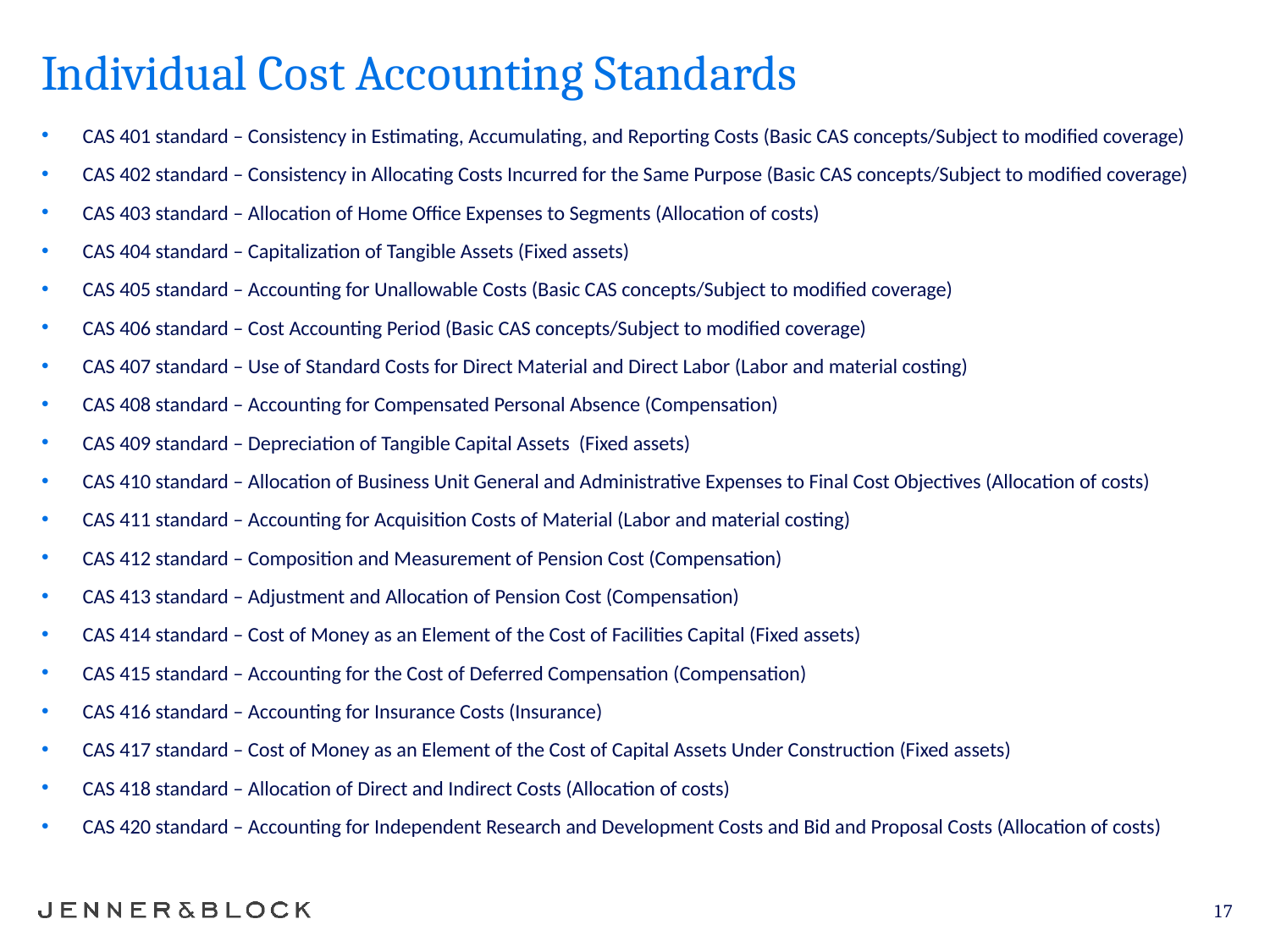

17
# Individual Cost Accounting Standards
CAS 401 standard – Consistency in Estimating, Accumulating, and Reporting Costs (Basic CAS concepts/Subject to modified coverage)
CAS 402 standard – Consistency in Allocating Costs Incurred for the Same Purpose (Basic CAS concepts/Subject to modified coverage)
CAS 403 standard – Allocation of Home Office Expenses to Segments (Allocation of costs)
CAS 404 standard – Capitalization of Tangible Assets (Fixed assets)
CAS 405 standard – Accounting for Unallowable Costs (Basic CAS concepts/Subject to modified coverage)
CAS 406 standard – Cost Accounting Period (Basic CAS concepts/Subject to modified coverage)
CAS 407 standard – Use of Standard Costs for Direct Material and Direct Labor (Labor and material costing)
CAS 408 standard – Accounting for Compensated Personal Absence (Compensation)
CAS 409 standard – Depreciation of Tangible Capital Assets  (Fixed assets)
CAS 410 standard – Allocation of Business Unit General and Administrative Expenses to Final Cost Objectives (Allocation of costs)
CAS 411 standard – Accounting for Acquisition Costs of Material (Labor and material costing)
CAS 412 standard – Composition and Measurement of Pension Cost (Compensation)
CAS 413 standard – Adjustment and Allocation of Pension Cost (Compensation)
CAS 414 standard – Cost of Money as an Element of the Cost of Facilities Capital (Fixed assets)
CAS 415 standard – Accounting for the Cost of Deferred Compensation (Compensation)
CAS 416 standard – Accounting for Insurance Costs (Insurance)
CAS 417 standard – Cost of Money as an Element of the Cost of Capital Assets Under Construction (Fixed assets)
CAS 418 standard – Allocation of Direct and Indirect Costs (Allocation of costs)
CAS 420 standard – Accounting for Independent Research and Development Costs and Bid and Proposal Costs (Allocation of costs)